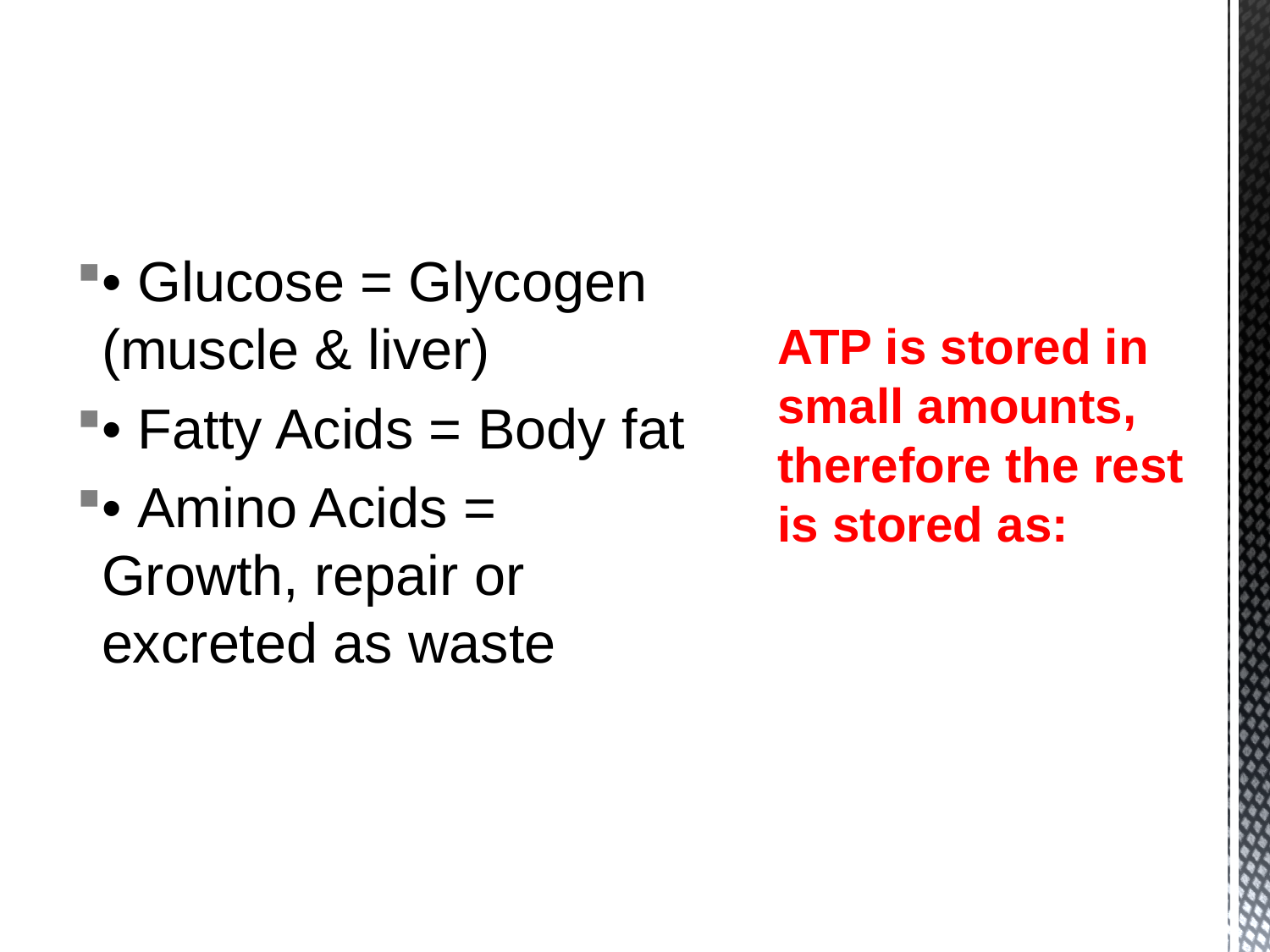

• Glucose = Glycogen (muscle & liver)
• Fatty Acids = Body fat
• Amino Acids = Growth, repair or excreted as waste
# ATP is stored in small amounts, therefore the rest is stored as: